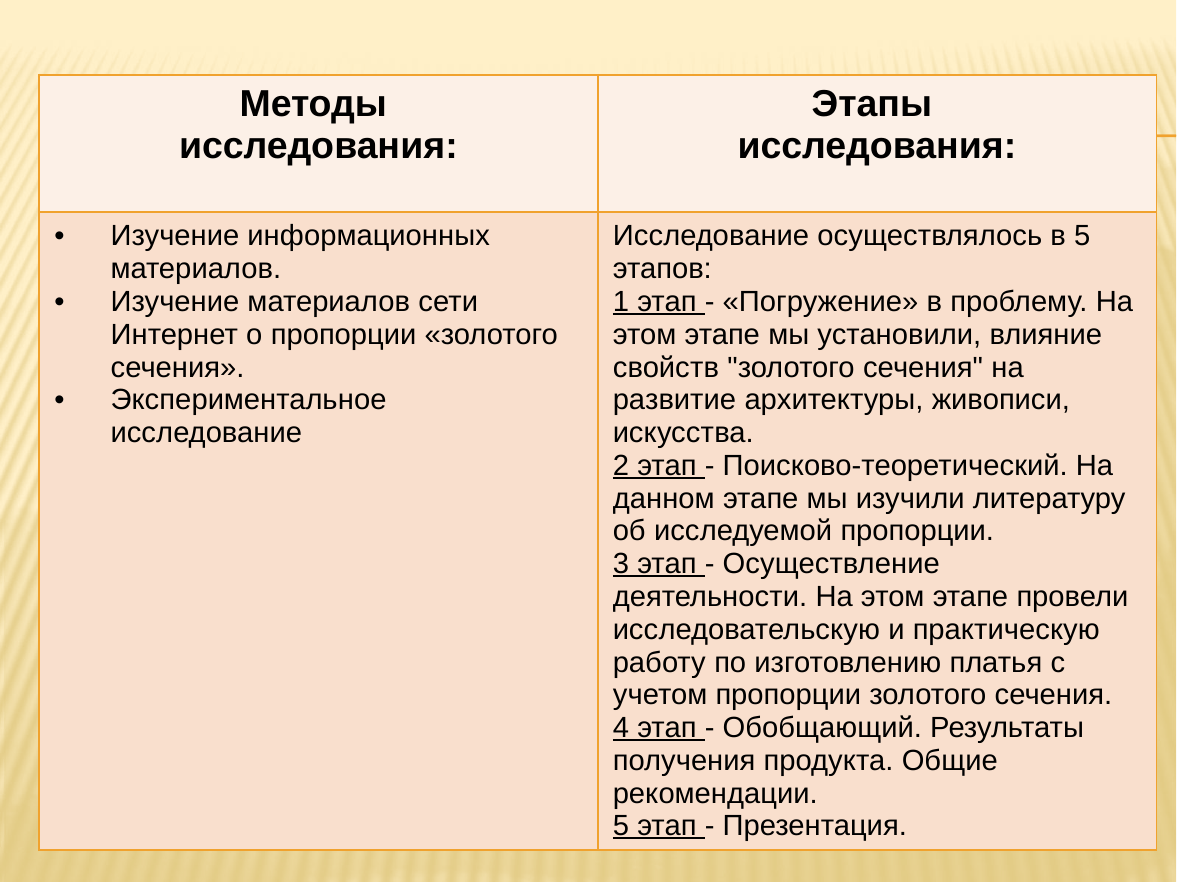

| Методы исследования: | Этапы исследования: |
| --- | --- |
| Изучение информационных материалов. Изучение материалов сети Интернет о пропорции «золотого сечения». Экспериментальное исследование | Исследование осуществлялось в 5 этапов: 1 этап - «Погружение» в проблему. На этом этапе мы установили, влияние свойств "золотого сечения" на развитие архитектуры, живописи, искусства. 2 этап - Поисково-теоретический. На данном этапе мы изучили литературу об исследуемой пропорции. 3 этап - Осуществление деятельности. На этом этапе провели исследовательскую и практическую работу по изготовлению платья с учетом пропорции золотого сечения. 4 этап - Обобщающий. Результаты получения продукта. Общие рекомендации. 5 этап - Презентация. |